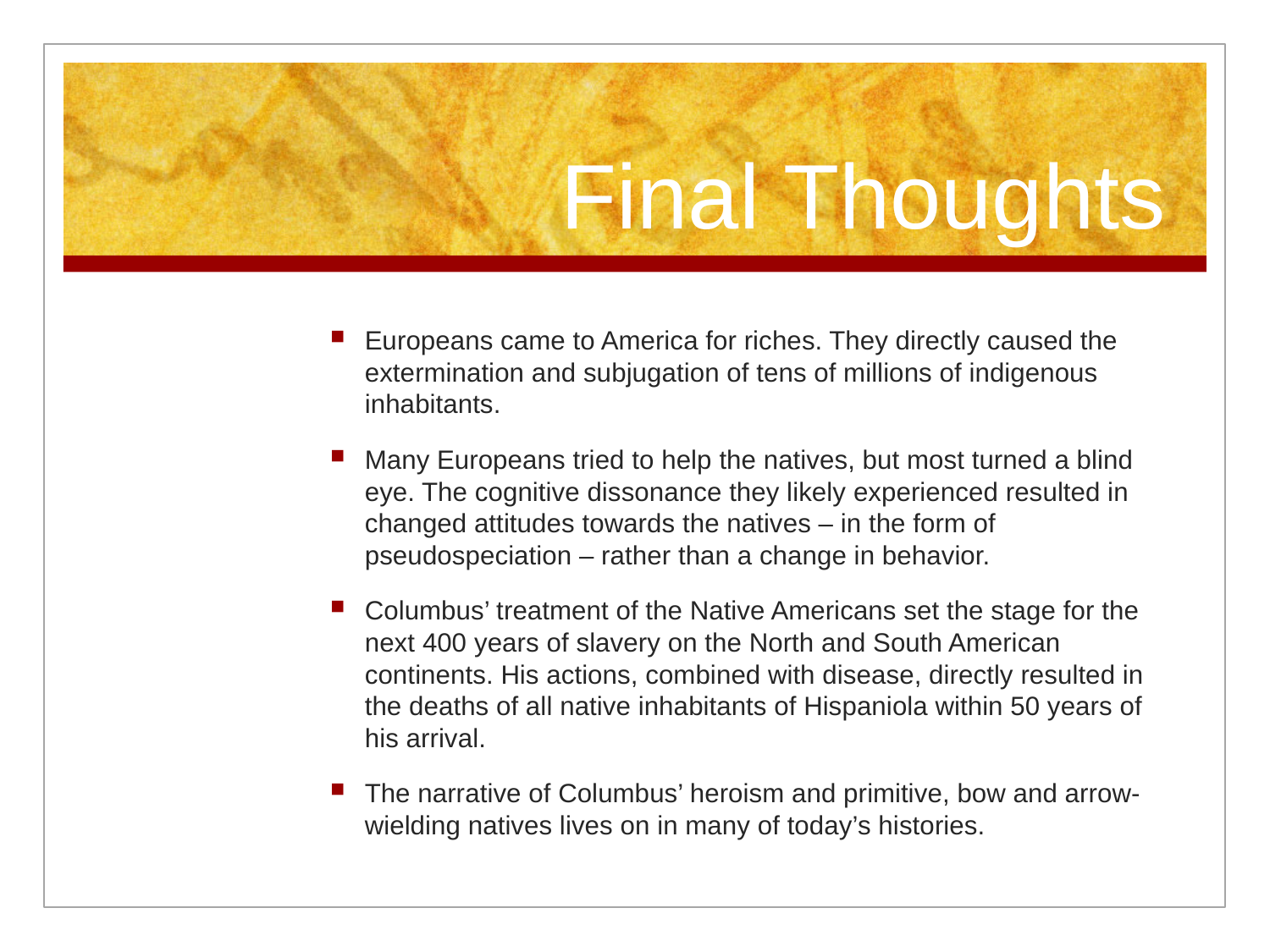

# Final Thoughts
Europeans came to America for riches. They directly caused the extermination and subjugation of tens of millions of indigenous inhabitants.
Many Europeans tried to help the natives, but most turned a blind eye. The cognitive dissonance they likely experienced resulted in changed attitudes towards the natives – in the form of pseudospeciation – rather than a change in behavior.
Columbus’ treatment of the Native Americans set the stage for the next 400 years of slavery on the North and South American continents. His actions, combined with disease, directly resulted in the deaths of all native inhabitants of Hispaniola within 50 years of his arrival.
The narrative of Columbus’ heroism and primitive, bow and arrow-wielding natives lives on in many of today’s histories.